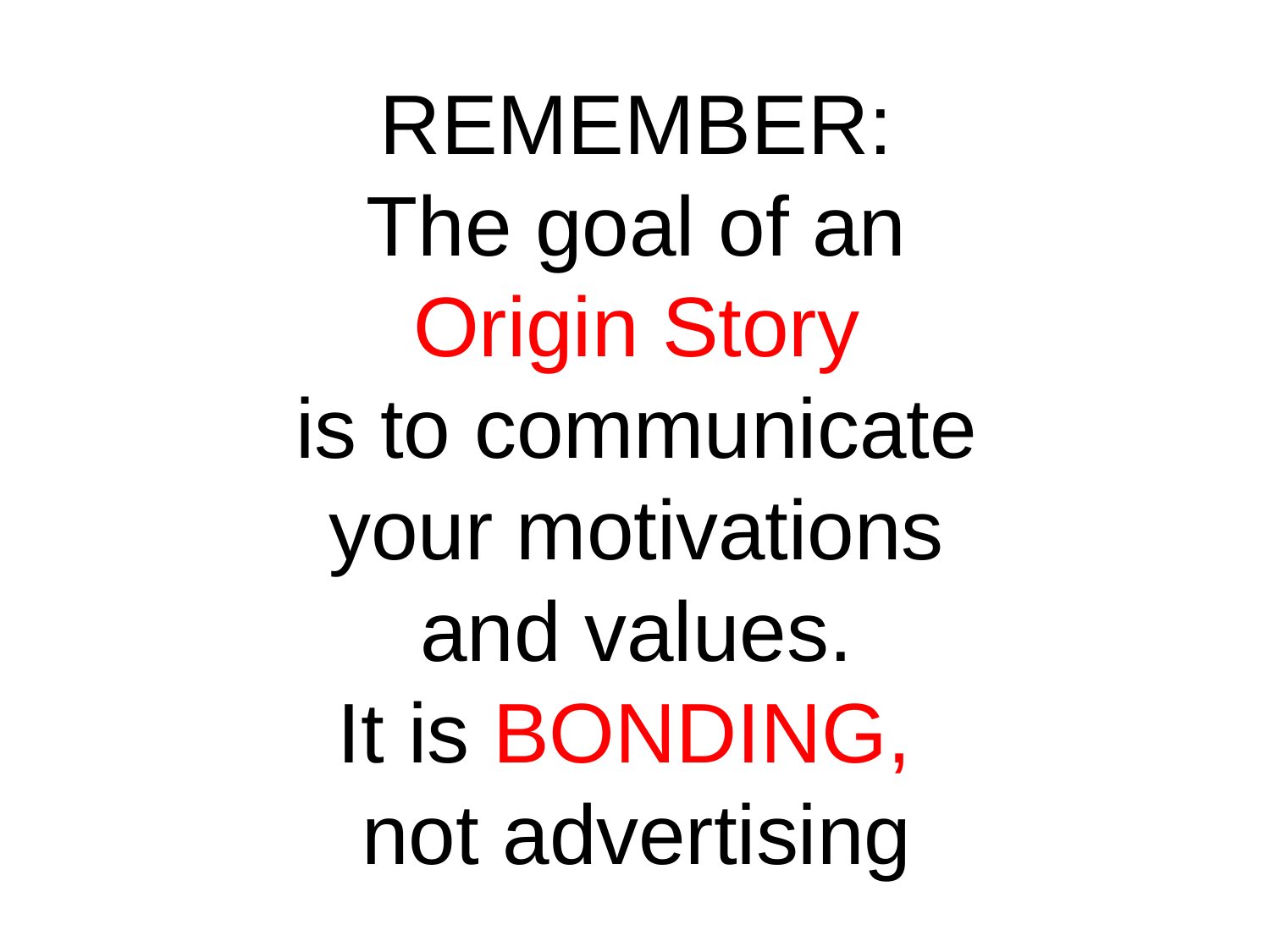

REMEMBER:
The goal of an
Origin Story
is to communicate
your motivations
and values.
It is BONDING,
not advertising